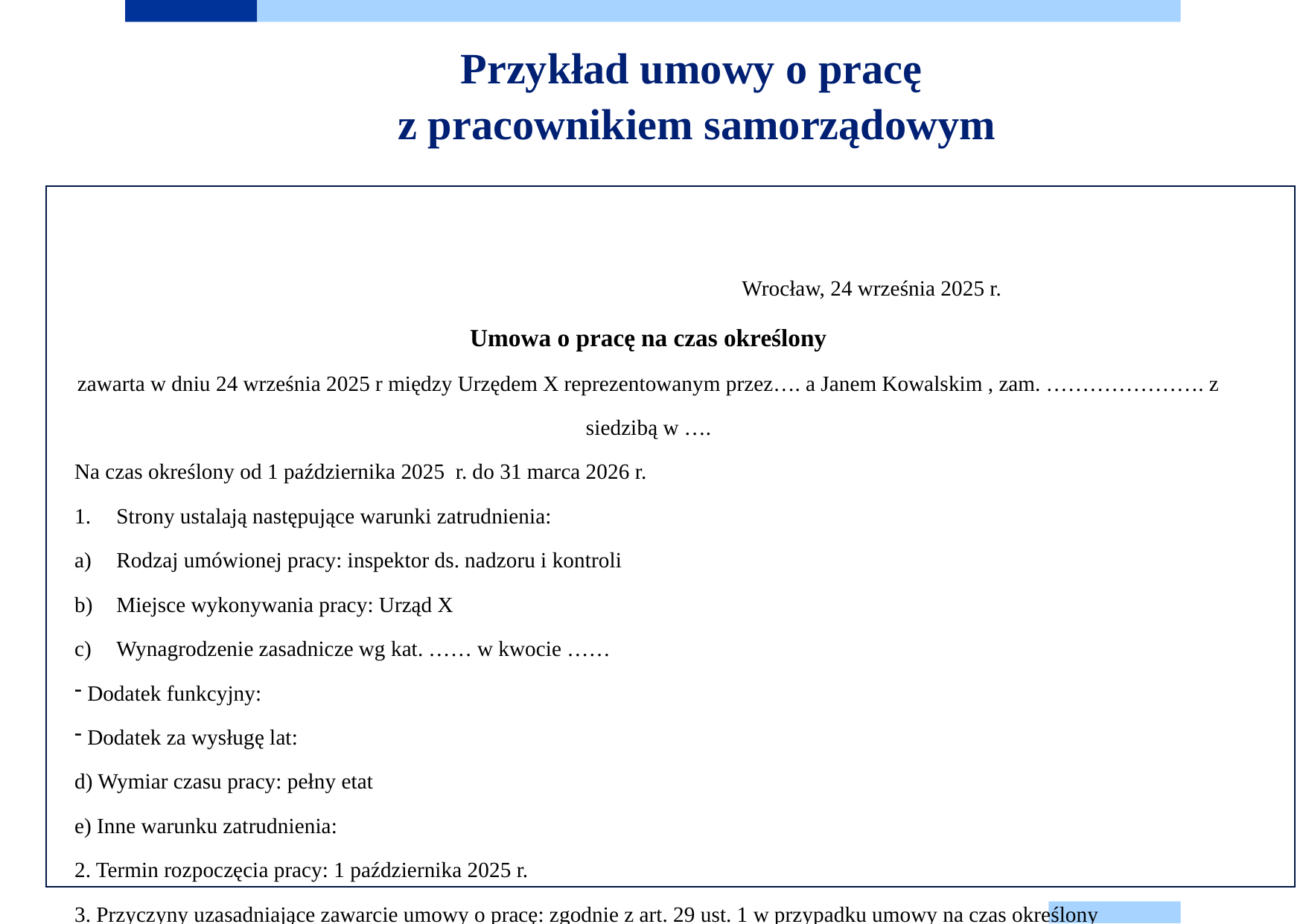

# Przykład umowy o pracę z pracownikiem samorządowym

														Wrocław, 24 września 2025 r.
Umowa o pracę na czas określony
zawarta w dniu 24 września 2025 r między Urzędem X reprezentowanym przez…. a Janem Kowalskim , zam. …………………. z siedzibą w ….
Na czas określony od 1 października 2025  r. do 31 marca 2026 r.
Strony ustalają następujące warunki zatrudnienia:
Rodzaj umówionej pracy: inspektor ds. nadzoru i kontroli
Miejsce wykonywania pracy: Urząd X
Wynagrodzenie zasadnicze wg kat. …… w kwocie ……
 Dodatek funkcyjny:
 Dodatek za wysługę lat:
d) Wymiar czasu pracy: pełny etat
e) Inne warunku zatrudnienia:
2. Termin rozpoczęcia pracy: 1 października 2025 r.
3. Przyczyny uzasadniające zawarcie umowy o pracę: zgodnie z art. 29 ust. 1 w przypadku umowy na czas określony

					r.

39